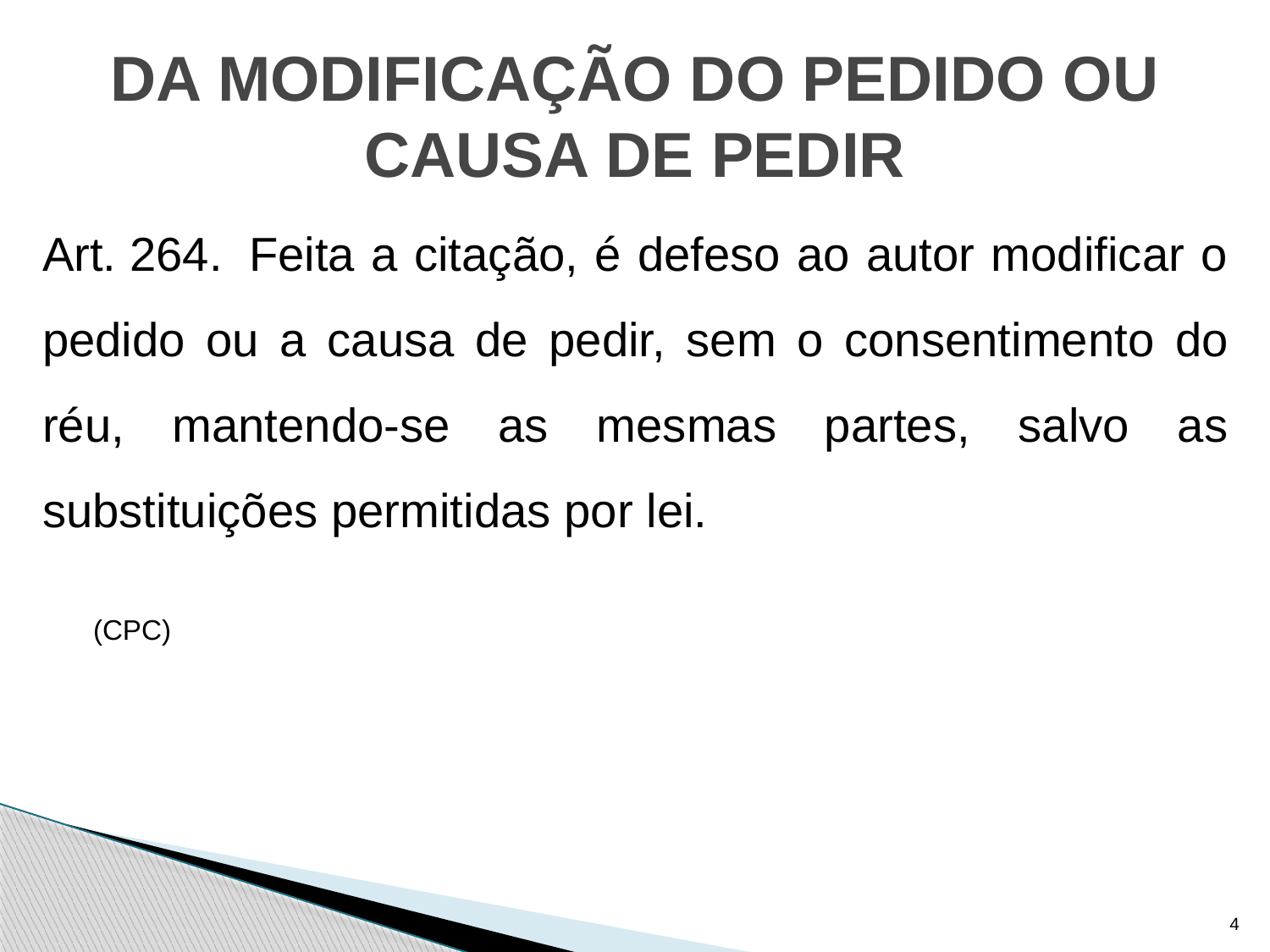

# DA MODIFICAÇÃO DO PEDIDO OU CAUSA DE PEDIR
Art. 264.  Feita a citação, é defeso ao autor modificar o pedido ou a causa de pedir, sem o consentimento do réu, mantendo-se as mesmas partes, salvo as substituições permitidas por lei.
								 	    (CPC)
4